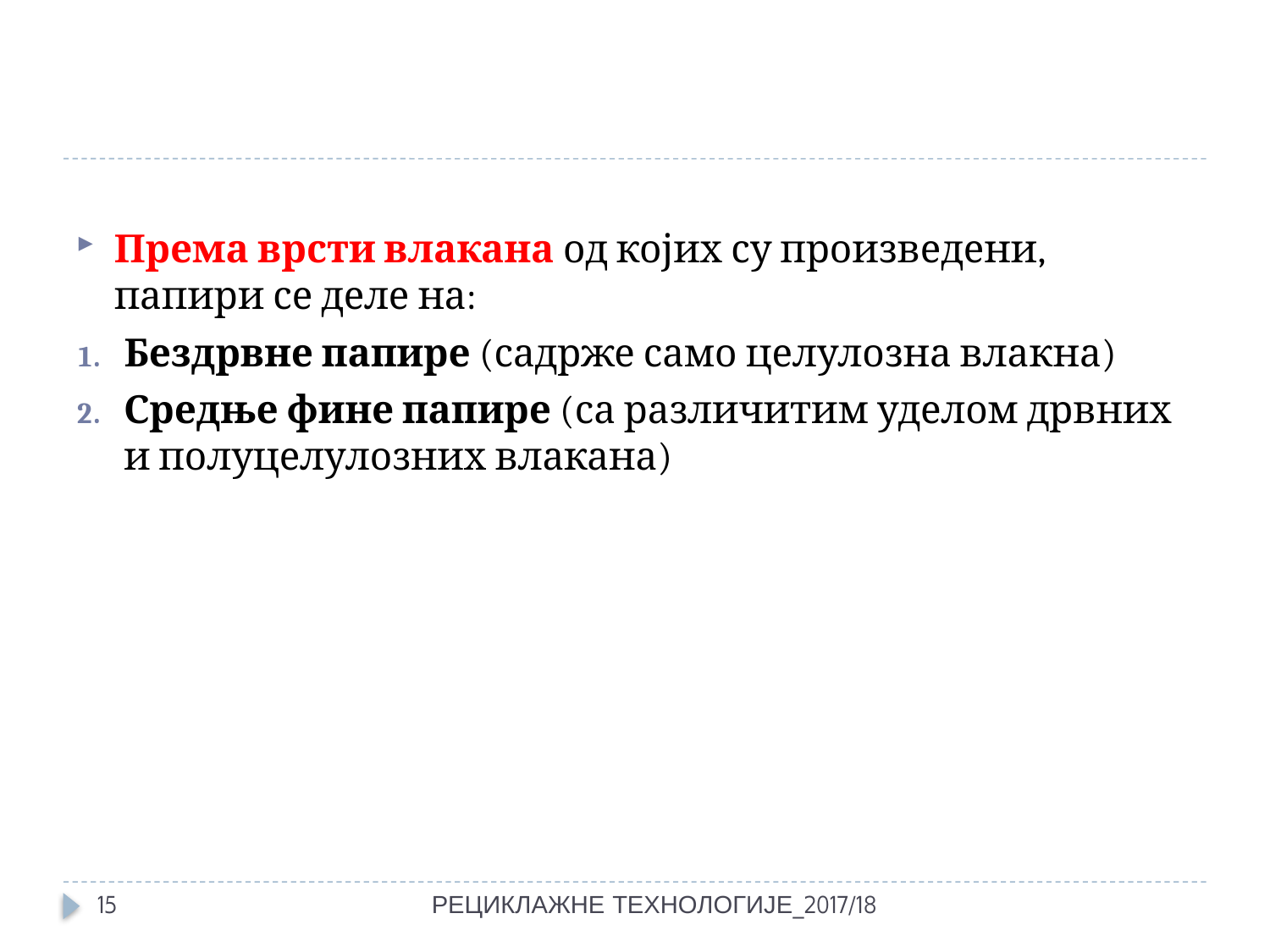

#

Према врсти влакана од којих су произведени, папири се деле на:
Бездрвне папире (садрже само целулозна влакна)
Средње фине папире (са различитим уделом дрвних  и полуцелулозних влакана)

15
РЕЦИКЛАЖНЕ ТЕХНОЛОГИЈЕ_2017/18